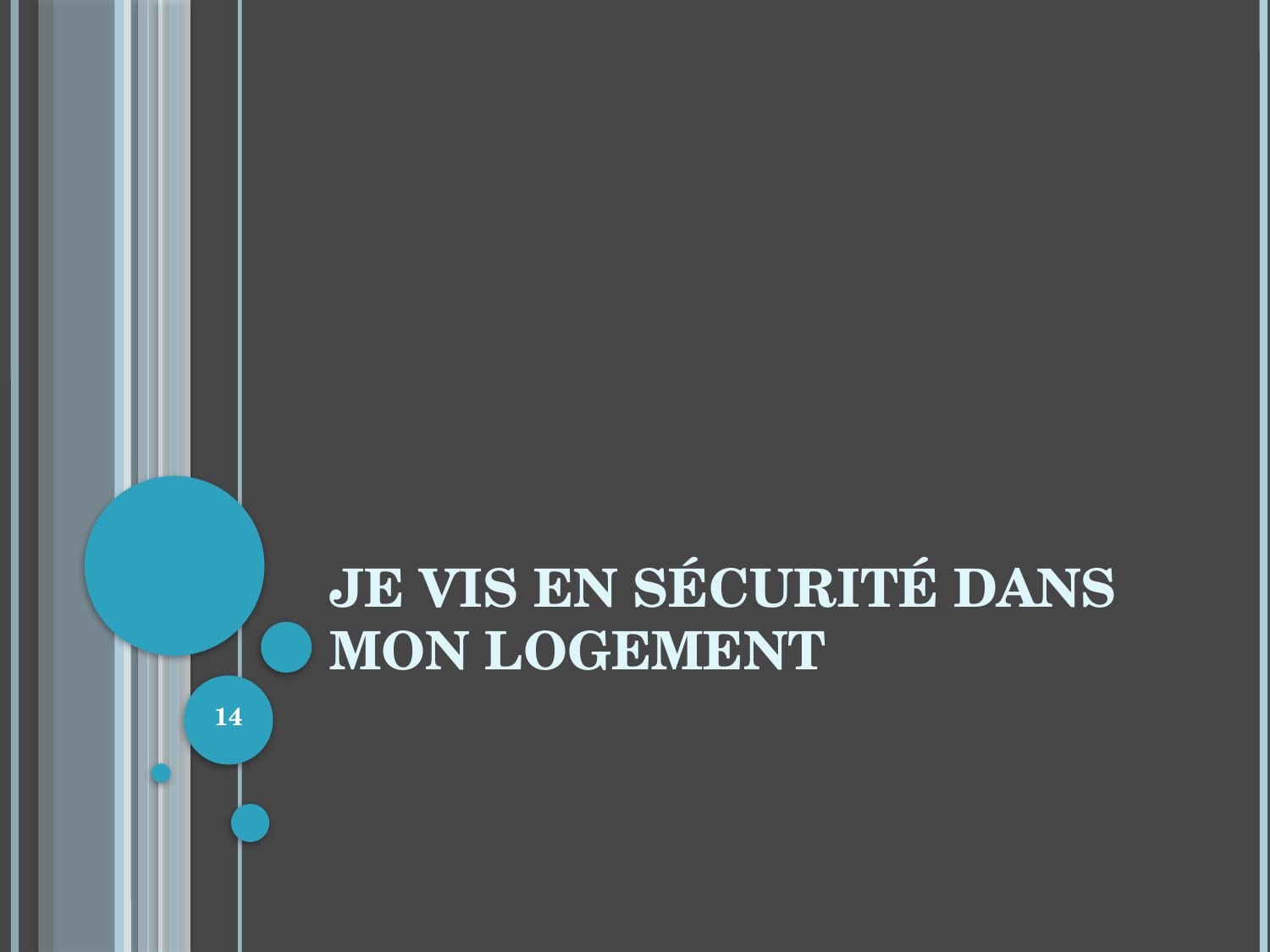

# Je vis en sécurité dans mon logement
14